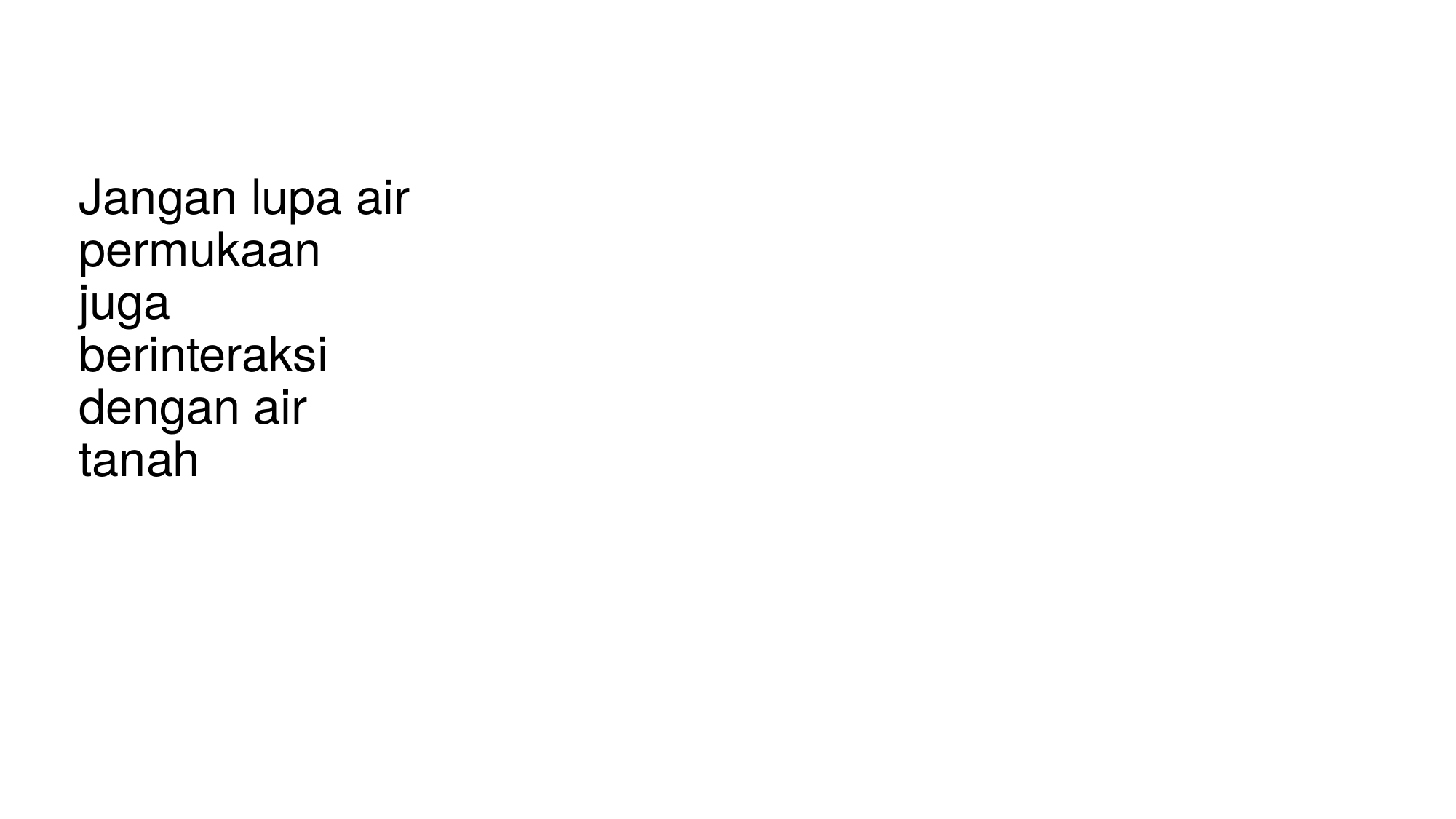

Jangan lupa air permukaan juga berinteraksi dengan air tanah